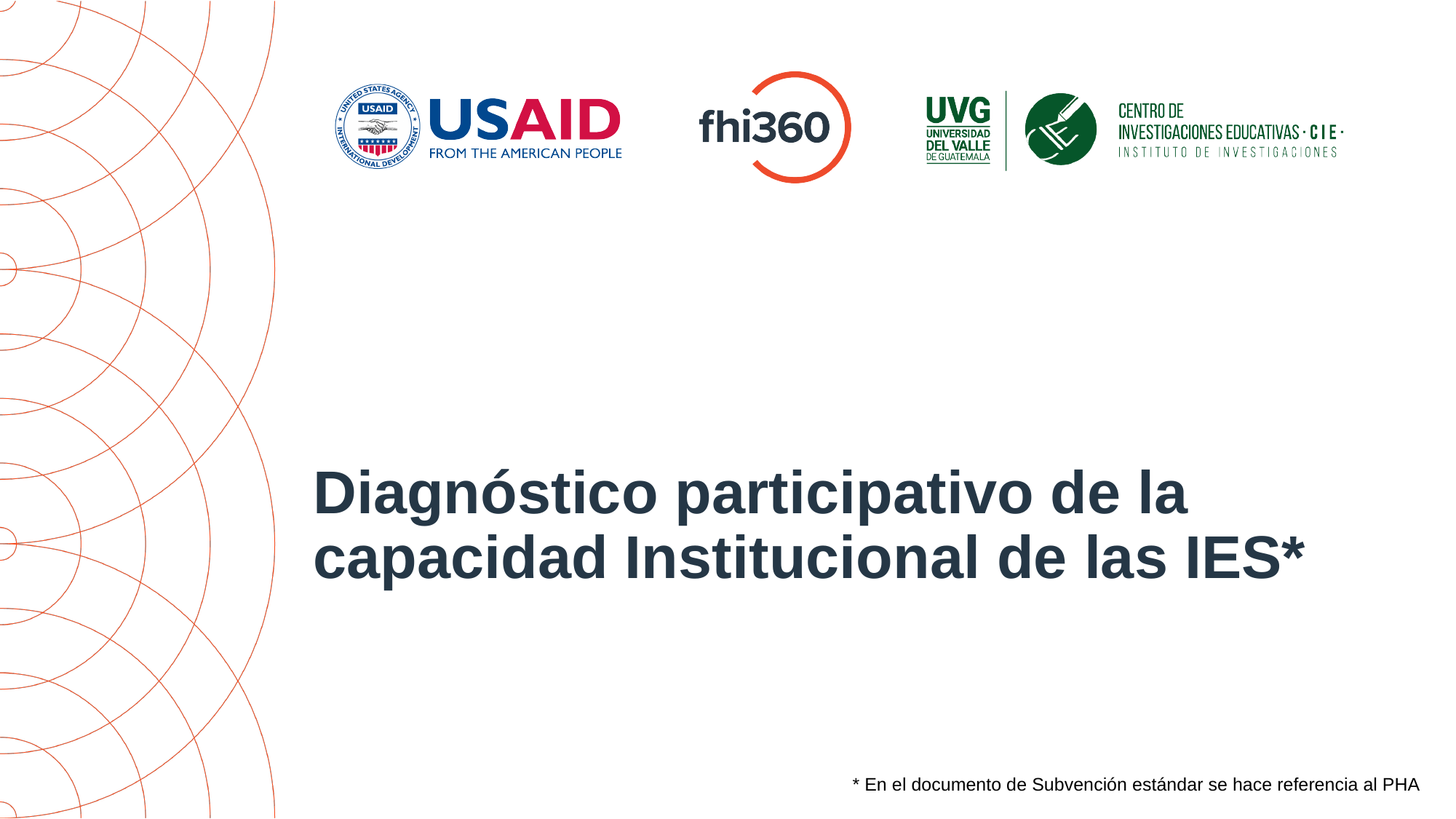

# Diagnóstico participativo de la capacidad Institucional de las IES*
* En el documento de Subvención estándar se hace referencia al PHA